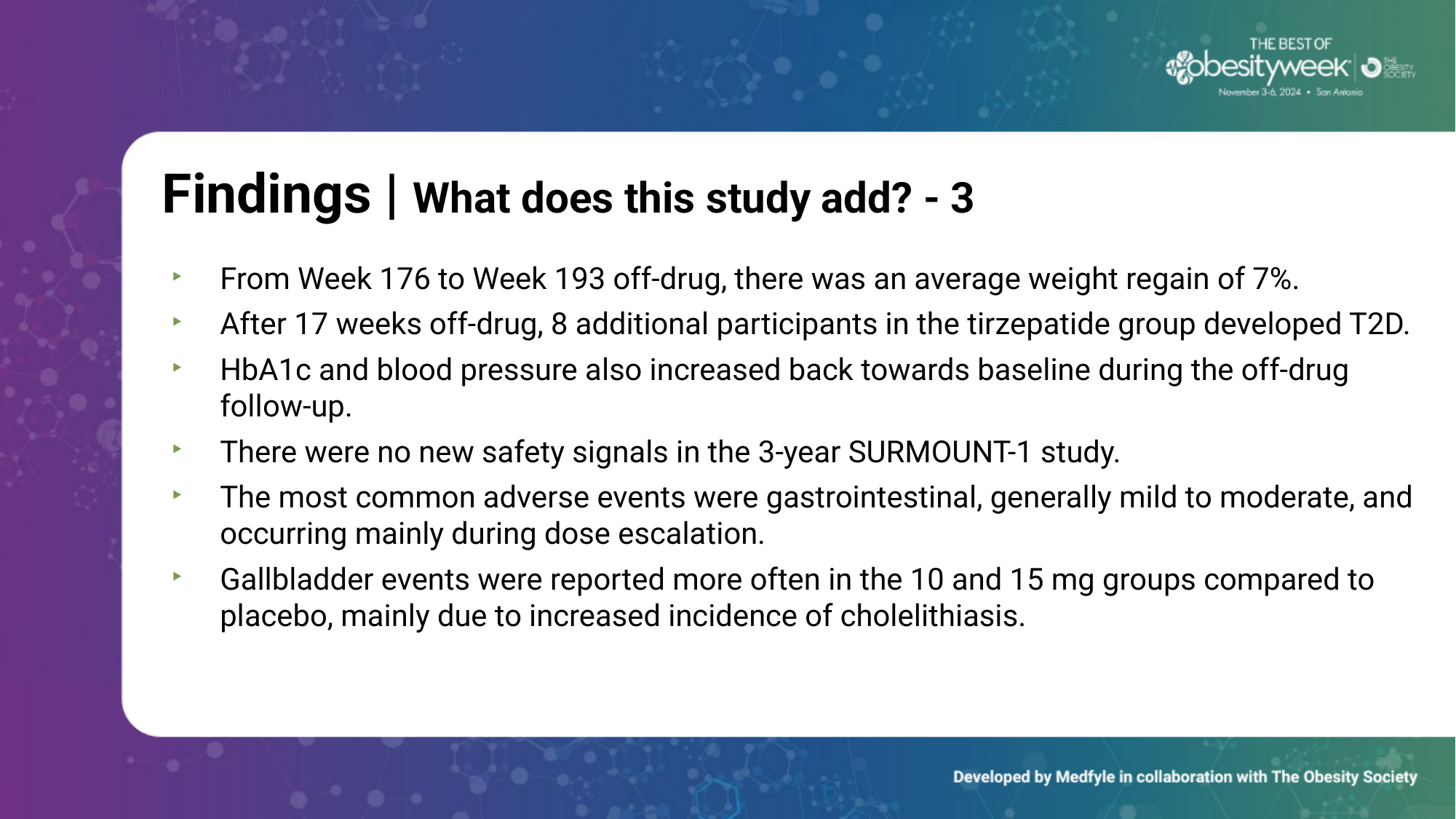

# Findings | What does this study add? - 3
From Week 176 to Week 193 off-drug, there was an average weight regain of 7%.
After 17 weeks off-drug, 8 additional participants in the tirzepatide group developed T2D.
HbA1c and blood pressure also increased back towards baseline during the off-drug follow-up.
There were no new safety signals in the 3-year SURMOUNT-1 study.
The most common adverse events were gastrointestinal, generally mild to moderate, and occurring mainly during dose escalation.
Gallbladder events were reported more often in the 10 and 15 mg groups compared to placebo, mainly due to increased incidence of cholelithiasis.